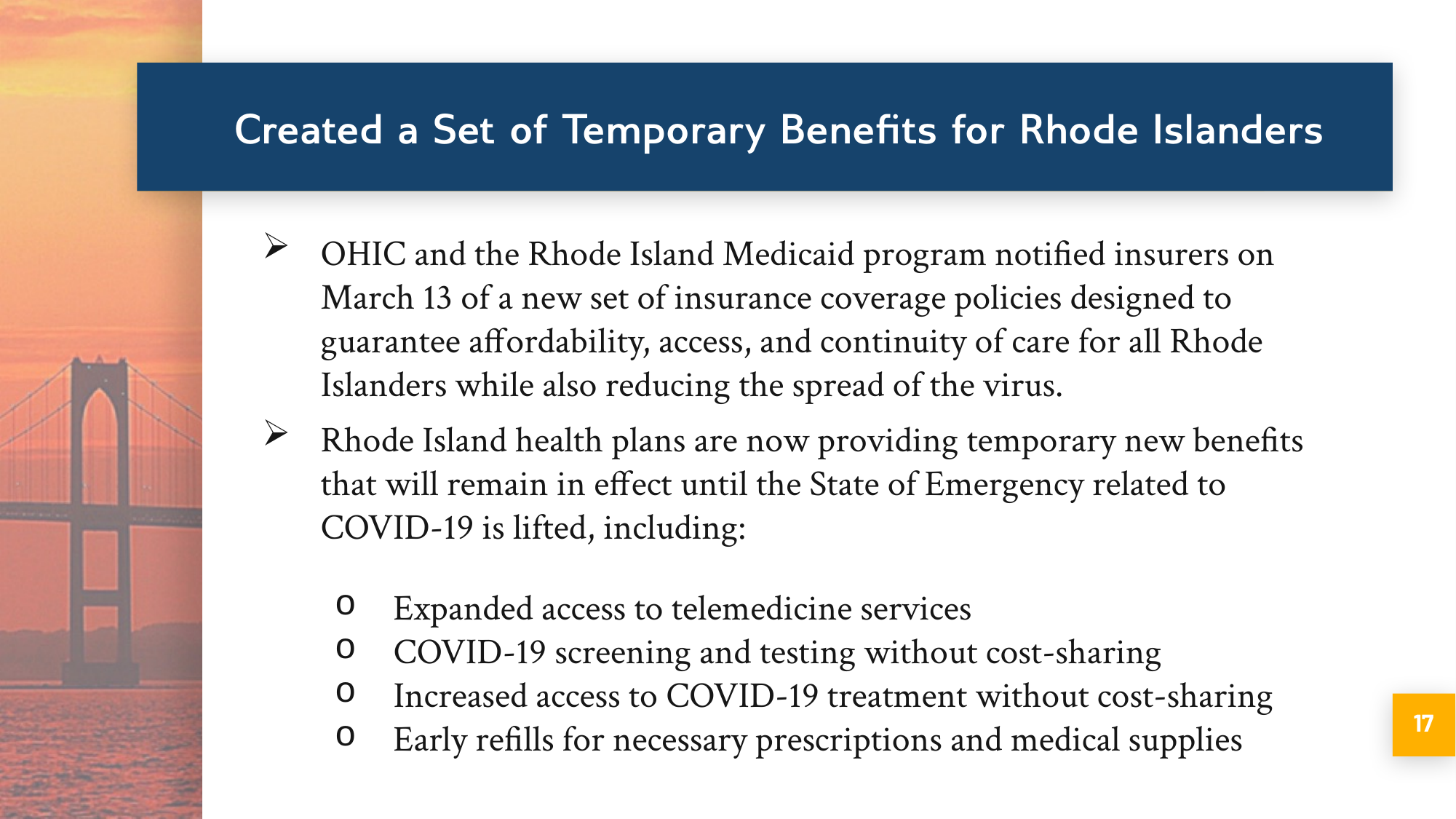

# Created a Set of Temporary Benefits for Rhode Islanders

OHIC and the Rhode Island Medicaid program notified insurers on March 13 of a new set of insurance coverage policies designed to guarantee affordability, access, and continuity of care for all Rhode Islanders while also reducing the spread of the virus.
Rhode Island health plans are now providing temporary new benefits that will remain in effect until the State of Emergency related to COVID-19 is lifted, including:

Expanded access to telemedicine services
COVID-19 screening and testing without cost-sharing
Increased access to COVID-19 treatment without cost-sharing
Early refills for necessary prescriptions and medical supplies
17